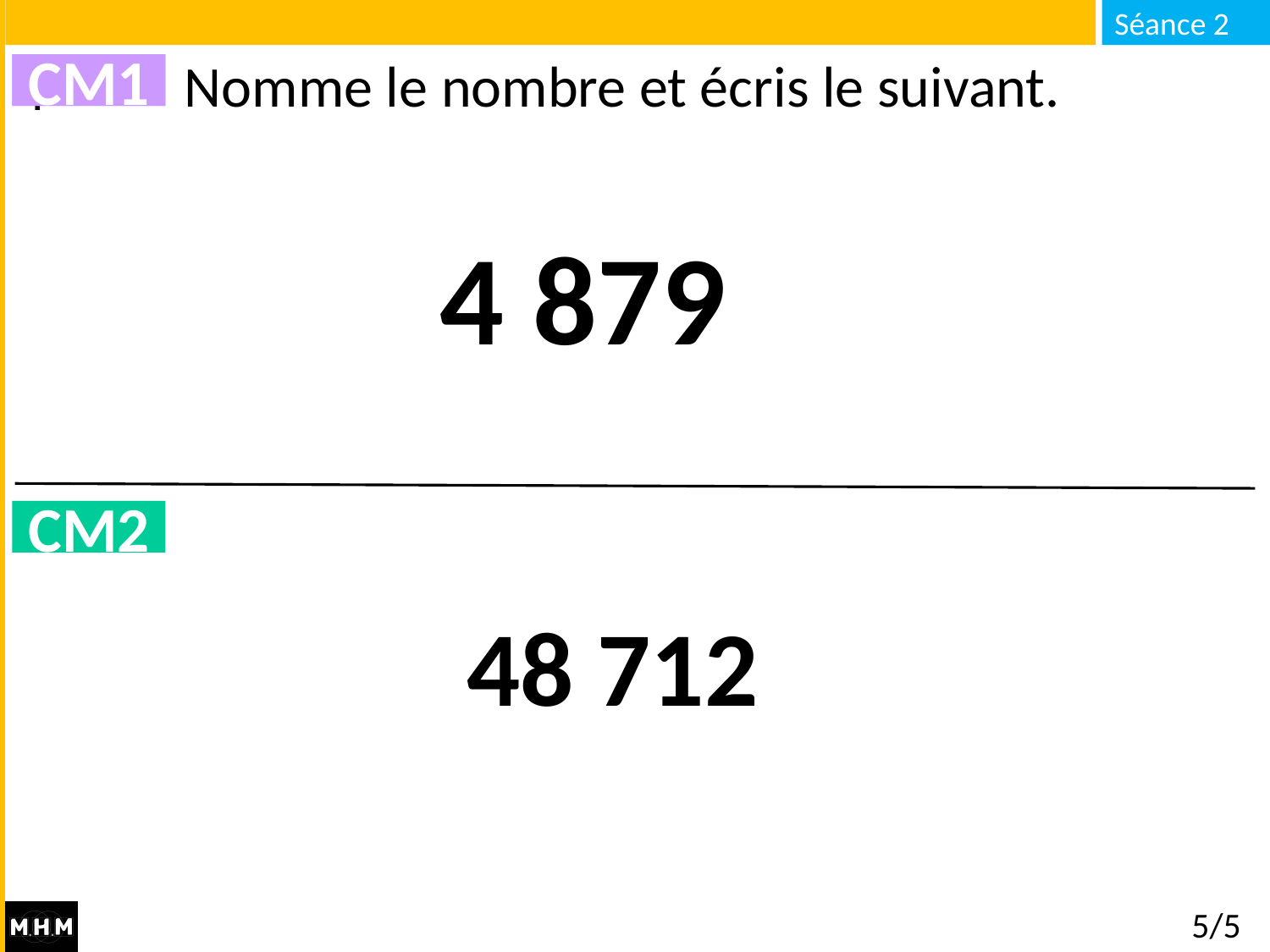

# Nomme le nombre et écris le suivant.
CM1
CM1
4 879
CM2
48 712
5/5